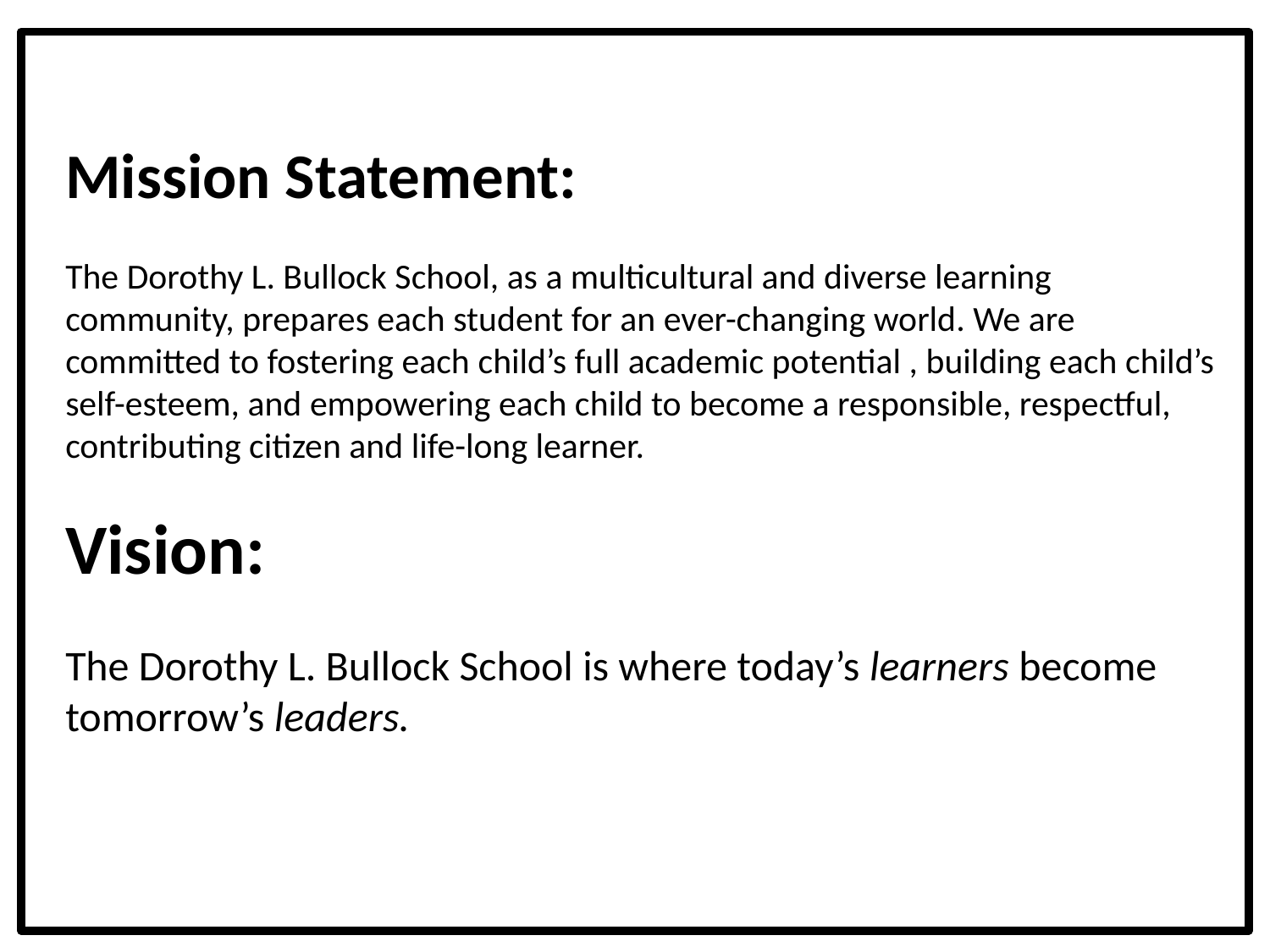

Mission Statement:

The Dorothy L. Bullock School, as a multicultural and diverse learning community, prepares each student for an ever-changing world. We are committed to fostering each child’s full academic potential , building each child’s self-esteem, and empowering each child to become a responsible, respectful, contributing citizen and life-long learner.

Vision:

The Dorothy L. Bullock School is where today’s learners become tomorrow’s leaders.